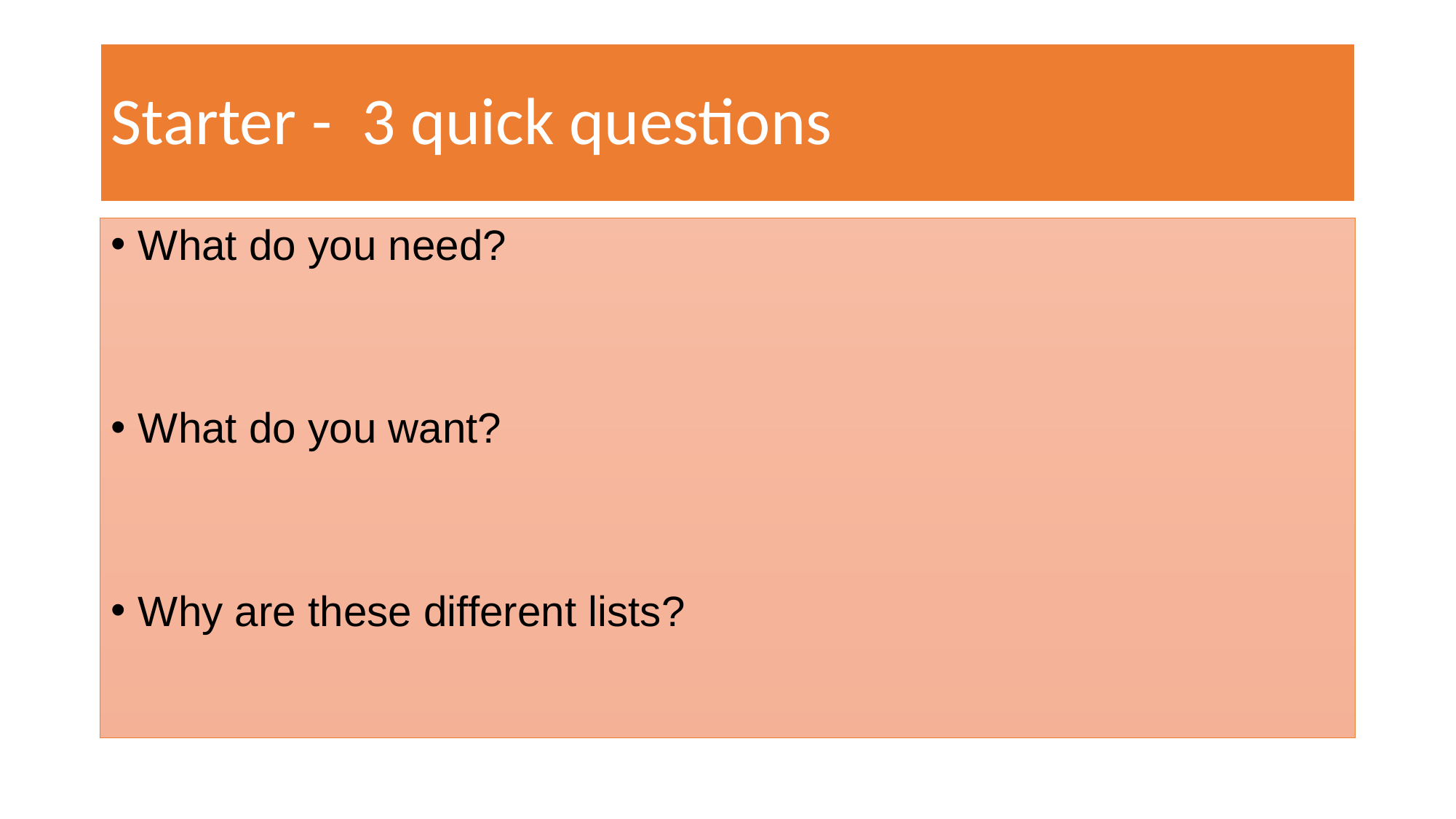

# Starter -  3 quick questions
What do you need?

What do you want?

Why are these different lists?